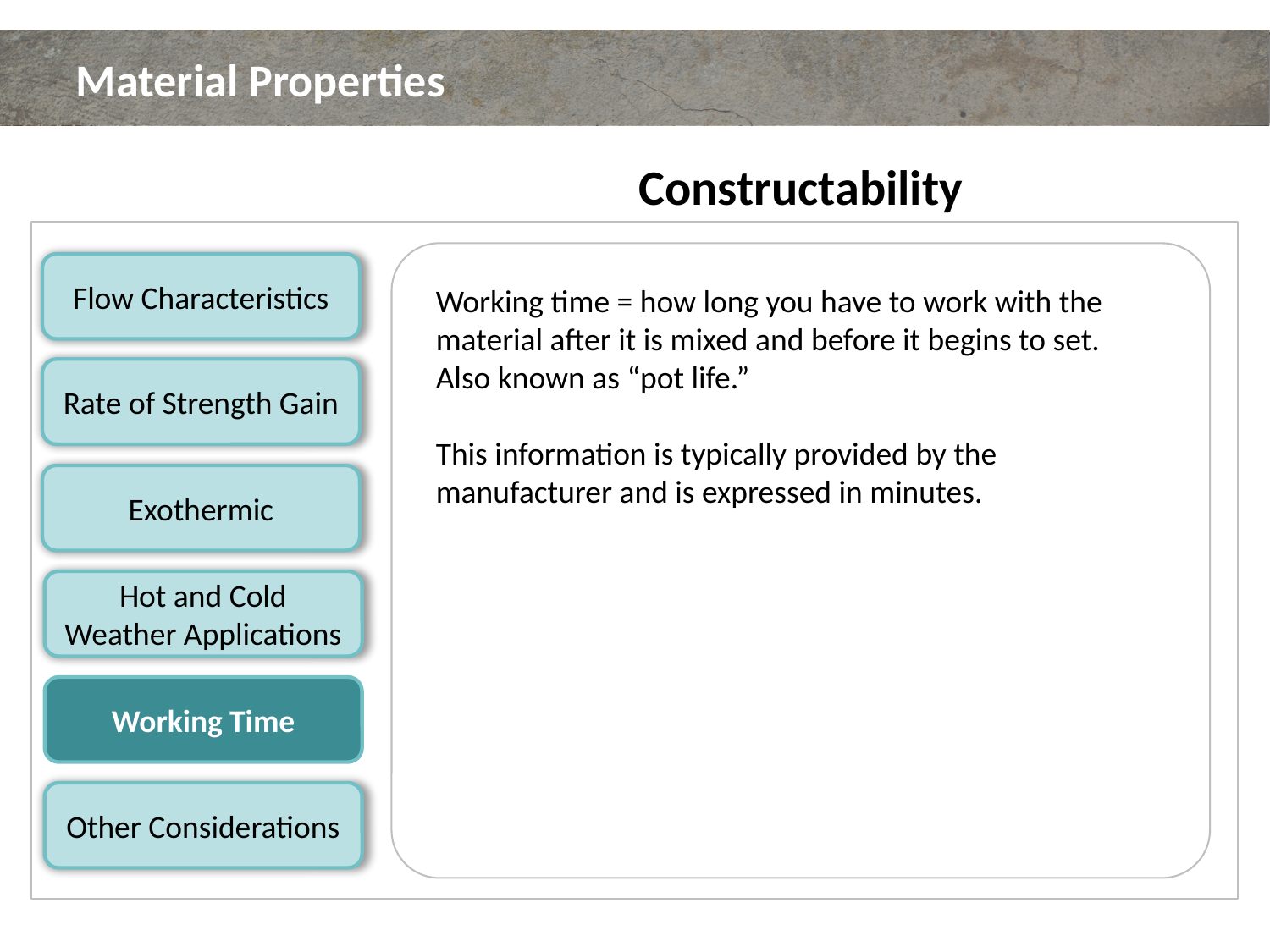

# Material Properties
Constructability

Flow Characteristics
Working time = how long you have to work with the material after it is mixed and before it begins to set. Also known as “pot life.”

This information is typically provided by the manufacturer and is expressed in minutes.
Rate of Strength Gain
Exothermic
Hot and Cold Weather Applications
Working Time
Other Considerations